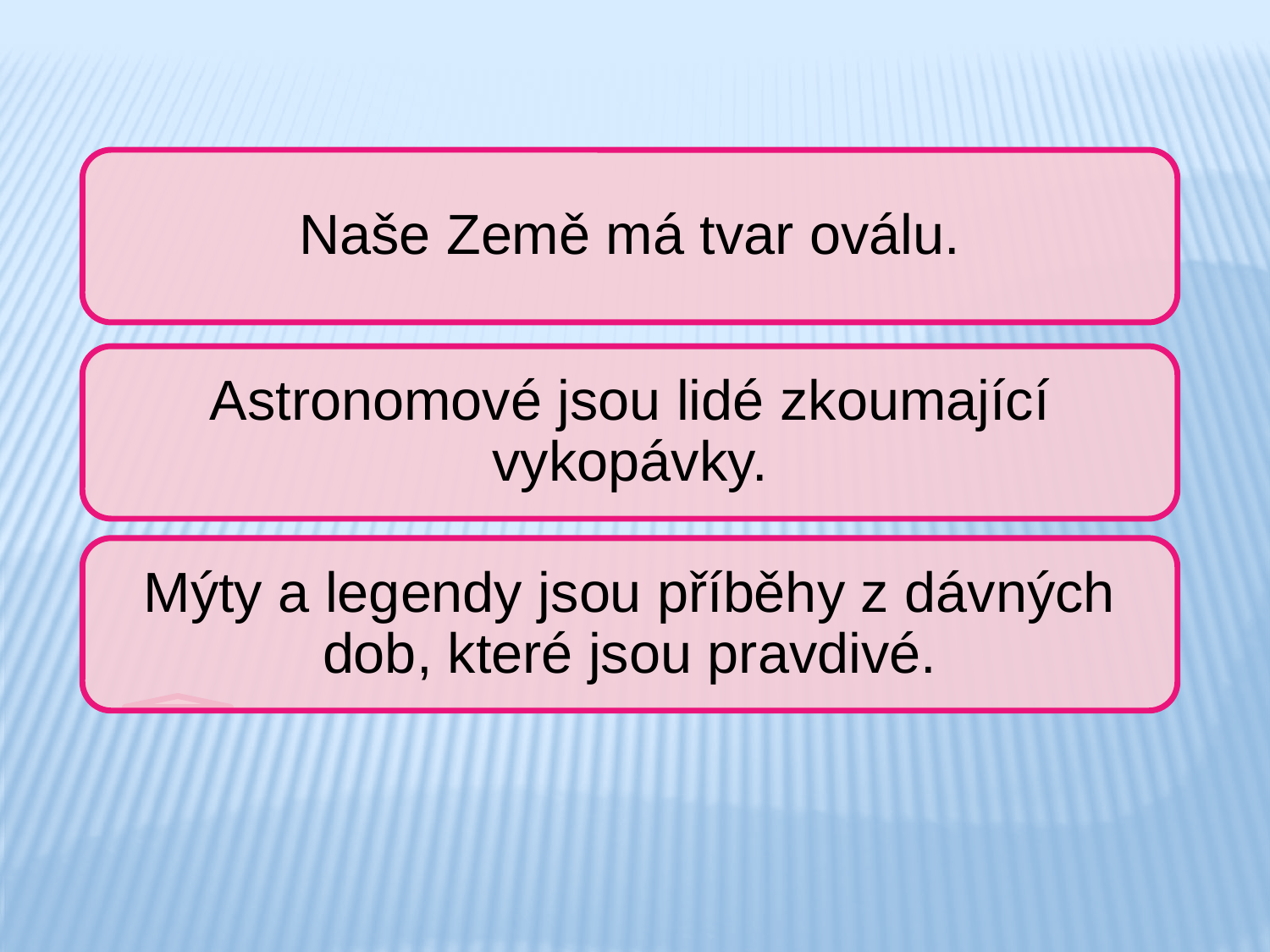

Naše Země má tvar oválu.
Astronomové jsou lidé zkoumající vykopávky.
Mýty a legendy jsou příběhy z dávných dob, které jsou pravdivé.